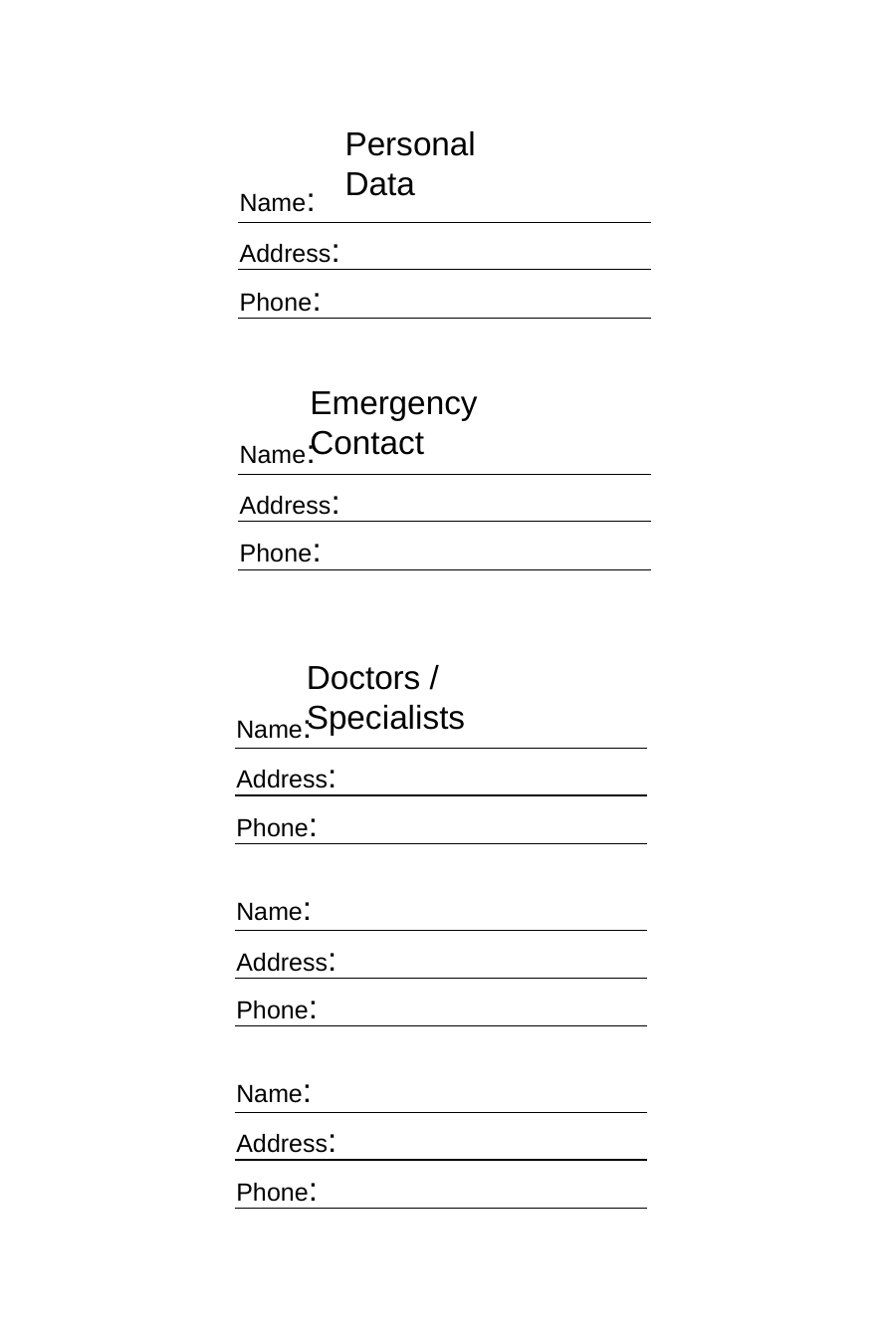

Personal Data
Name:
Address:
Phone:
Emergency Contact
Name:
Address:
Phone:
Doctors / Specialists
Name:
Address:
Phone:
Name:
Address:
Phone:
Name:
Address:
Phone: